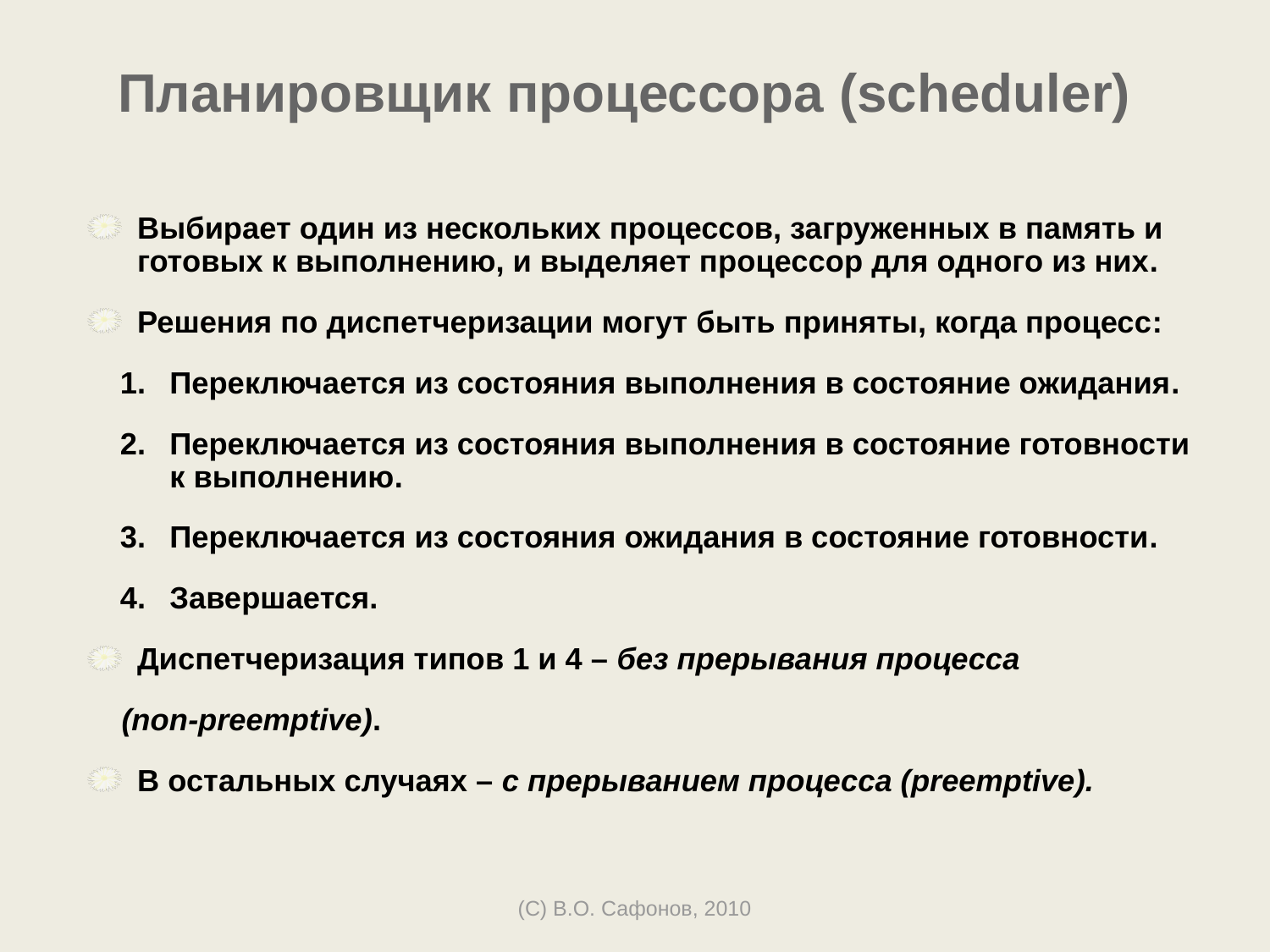

# Планировщик процессора (scheduler)
Выбирает один из нескольких процессов, загруженных в память и готовых к выполнению, и выделяет процессор для одного из них.
Решения по диспетчеризации могут быть приняты, когда процесс:
1.	Переключается из состояния выполнения в состояние ожидания.
2.	Переключается из состояния выполнения в состояние готовности к выполнению.
3.	Переключается из состояния ожидания в состояние готовности.
4.	Завершается.
Диспетчеризация типов 1 и 4 – без прерывания процесса
    (non-preemptive).
В остальных случаях – с прерыванием процесса (preemptive).
(C) В.О. Сафонов, 2010